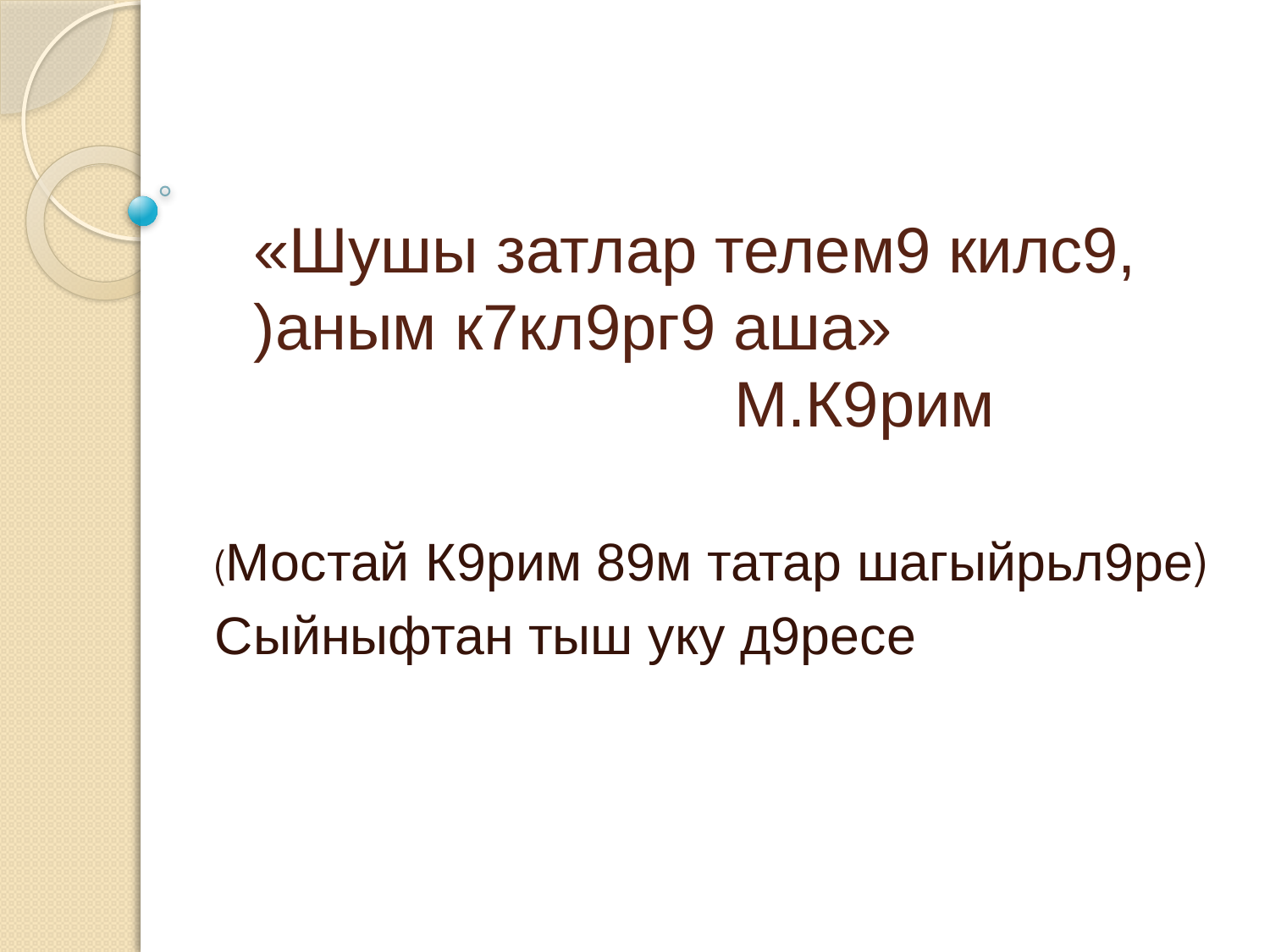

# «Шушы затлар телем9 килс9, )аным к7кл9рг9 аша» М.К9рим

(Мостай К9рим 89м татар шагыйрьл9ре)
Сыйныфтан тыш уку д9ресе